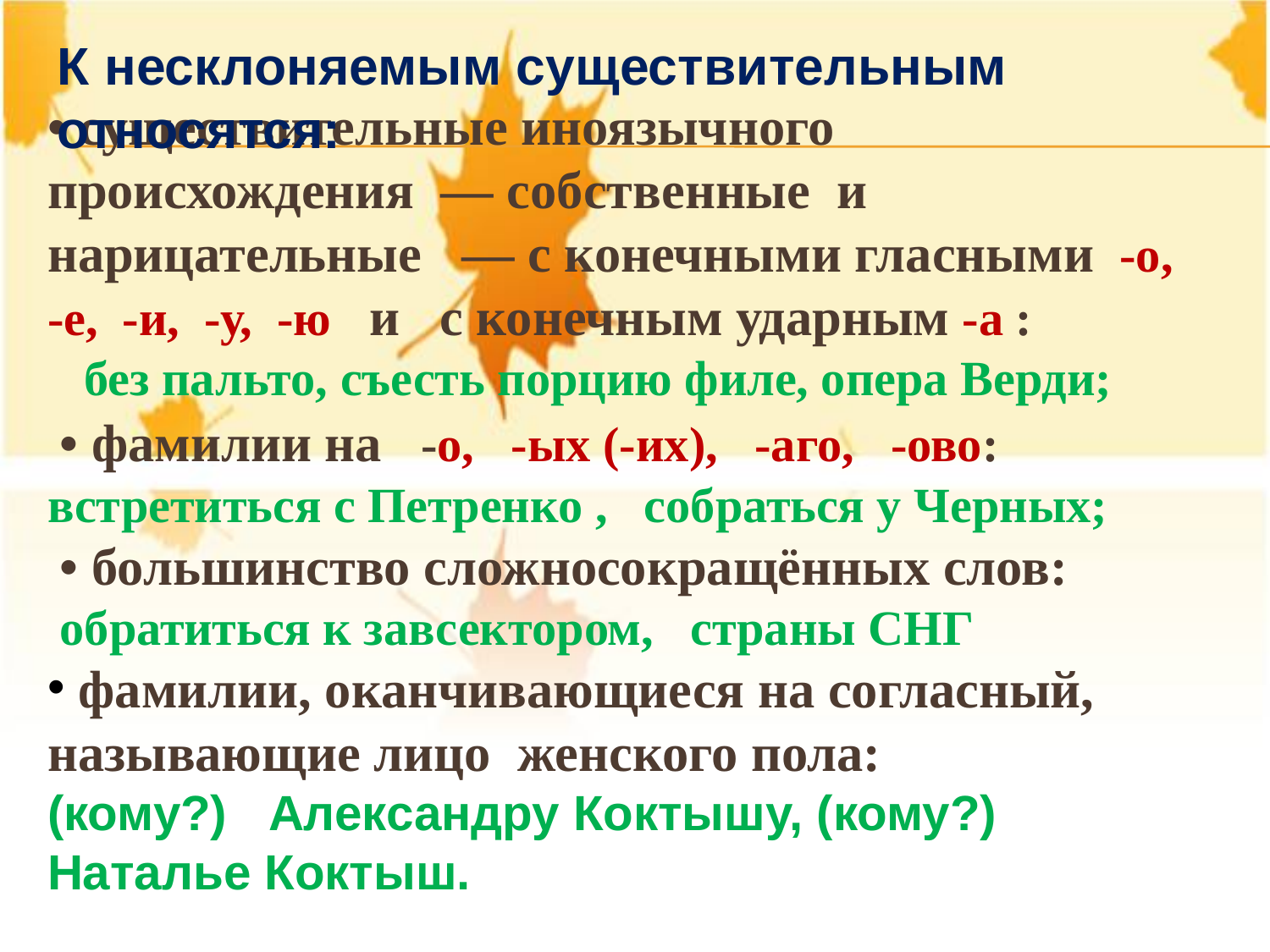

К несклоняемым существительным относятся:
• существительные иноязычного происхождения  — собственные  и нарицательные   — с конечными гласными  -о,  -е,  -и,  -у,  -ю   и   с конечным ударным -а :  
   без пальто, съесть порцию филе, опера Верди;
 • фамилии на   -о,   -ых (-их),   -аго,   -ово:  
встретиться с Петренко ,   собраться у Черных;
 • большинство сложносокращённых слов:  
 обратиться к завсектором,   страны СНГ
 фамилии, оканчивающиеся на согласный, называющие лицо  женского пола:  
(кому?)   Александру Коктышу, (кому?)   Наталье Коктыш.